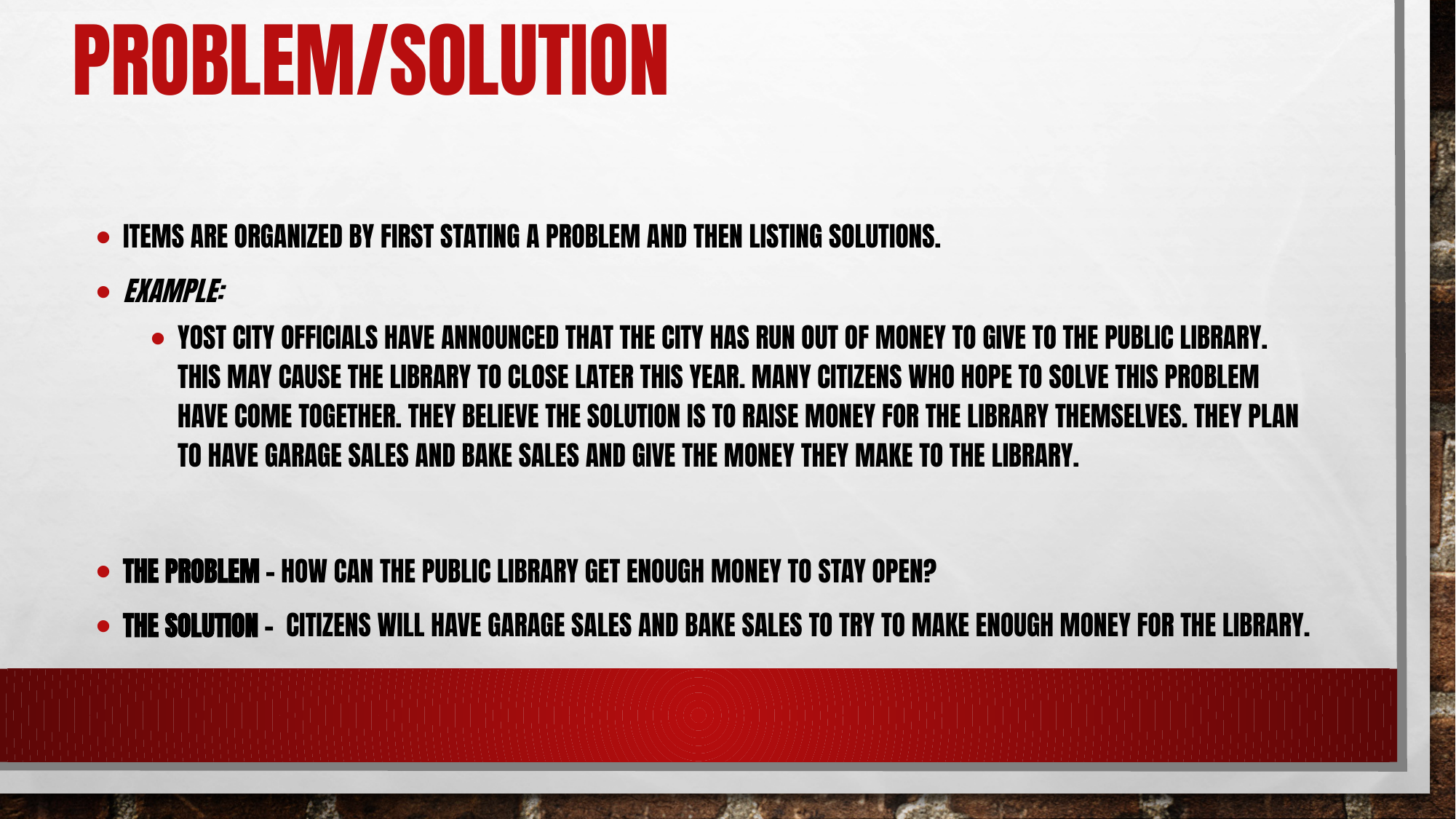

# Problem/Solution
Items are organized by first stating a problem and then listing solutions.
example:
Yost City officials have announced that the city has run out of money to give to the public library. This may cause the library to close later this year. Many citizens who hope to solve this problem have come together. They believe the solution is to raise money for the library themselves. They plan to have garage sales and bake sales and give the money they make to the library.

The problem - How can the public library get enough money to stay open?
The solution -  Citizens will have garage sales and bake sales to try to make enough money for the library.